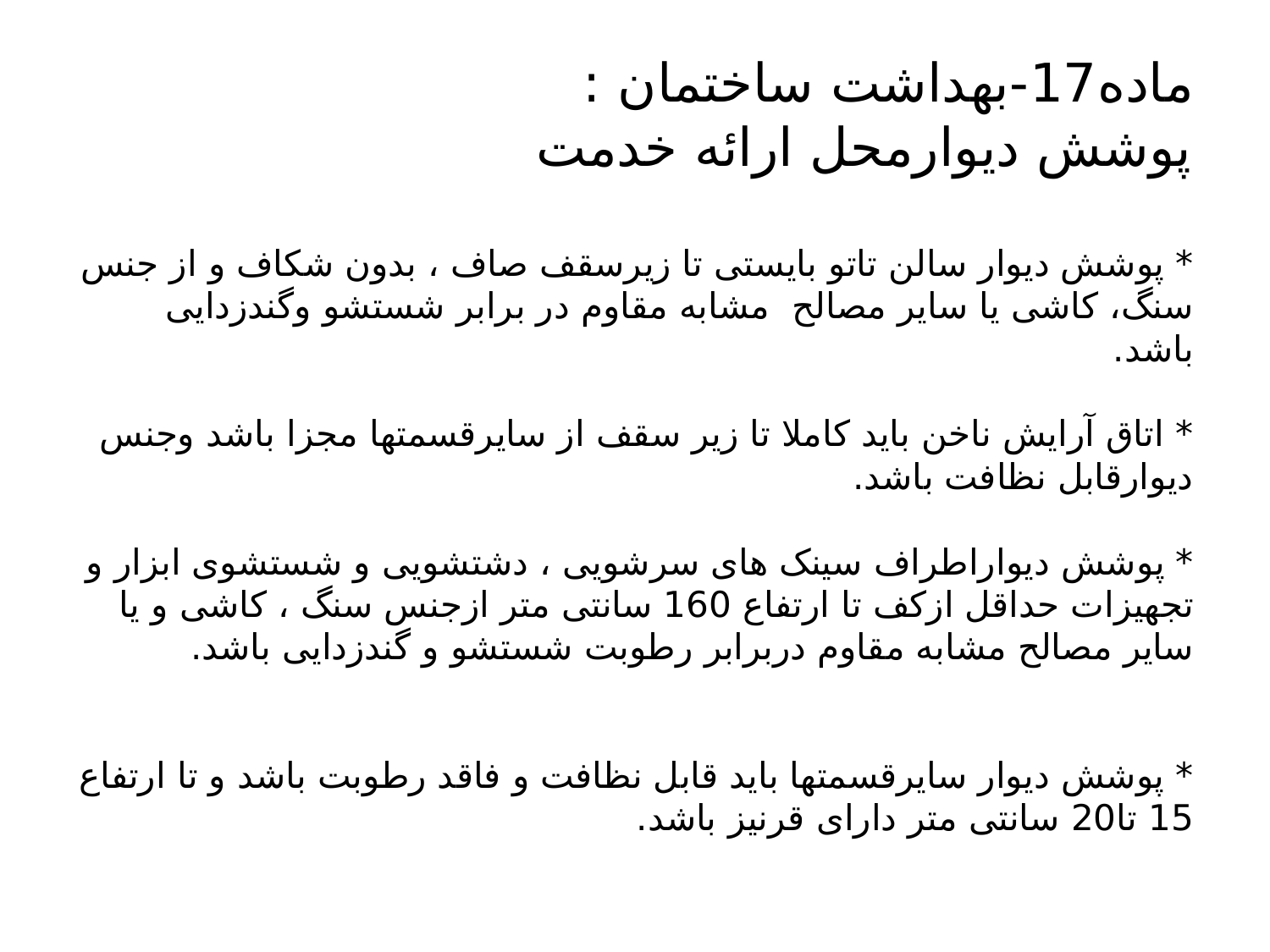

# ماده17-بهداشت ساختمان : پوشش دیوارمحل ارائه خدمت * پوشش دیوار سالن تاتو بایستی تا زیرسقف صاف ، بدون شکاف و از جنس سنگ، کاشی یا سایر مصالح  مشابه مقاوم در برابر شستشو وگندزدایی باشد. * اتاق آرایش ناخن باید کاملا تا زیر سقف از سایرقسمتها مجزا باشد وجنس دیوارقابل نظافت باشد. * پوشش دیواراطراف سینک های سرشویی ، دشتشویی و شستشوی ابزار و تجهیزات حداقل ازکف تا ارتفاع 160 سانتی متر ازجنس سنگ ، کاشی و یا سایر مصالح مشابه مقاوم دربرابر رطوبت شستشو و گندزدایی باشد. * پوشش دیوار سایرقسمتها باید قابل نظافت و فاقد رطوبت باشد و تا ارتفاع 15 تا20 سانتی متر دارای قرنیز باشد.